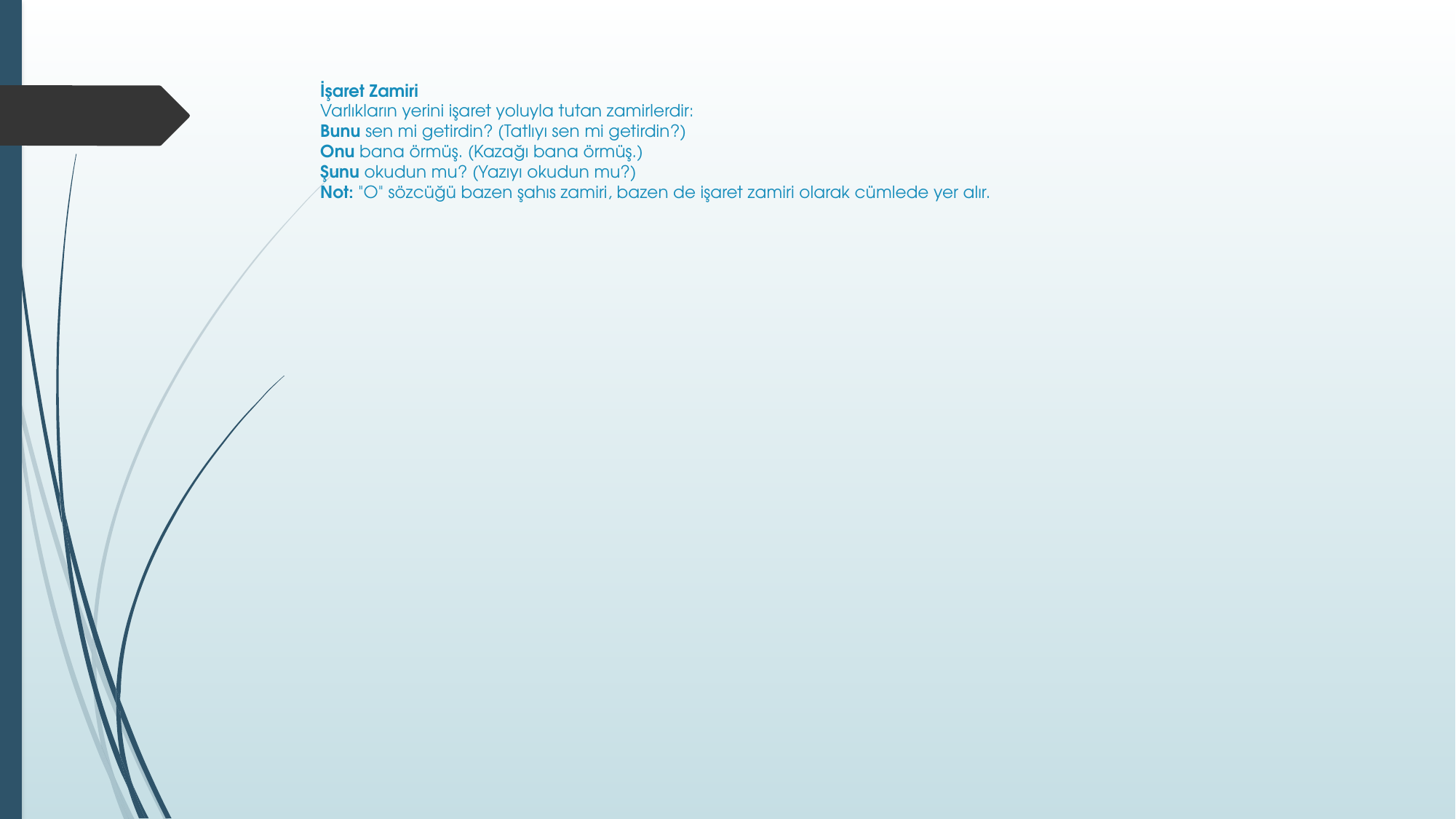

# İşaret Zamiri Varlıkların yerini işaret yoluyla tutan zamirlerdir: Bunu sen mi getirdin? (Tatlıyı sen mi getirdin?) Onu bana örmüş. (Kazağı bana örmüş.) Şunu okudun mu? (Yazıyı okudun mu?) Not: "O" sözcüğü bazen şahıs zamiri, bazen de işaret zamiri olarak cümlede yer alır.